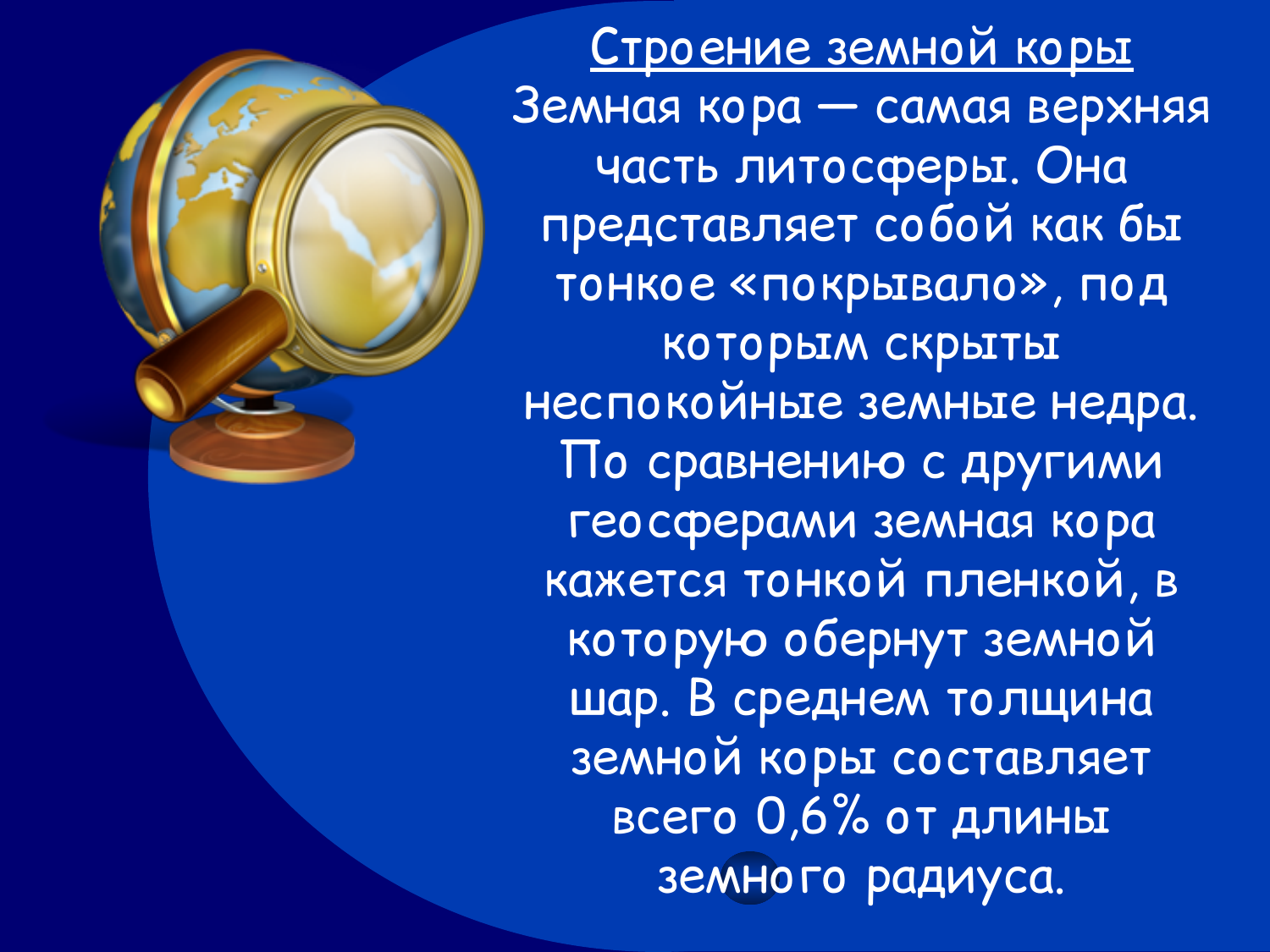

# Строение земной коры Земная кора — самая верхняя часть литосферы. Она представляет собой как бы тонкое «покрывало», под которым скрыты неспокойные земные недра. По сравнению с другими геосферами земная кора кажется тонкой пленкой, в которую обернут земной шар. В среднем толщина земной коры составляет всего 0,6% от длины земного радиуса.